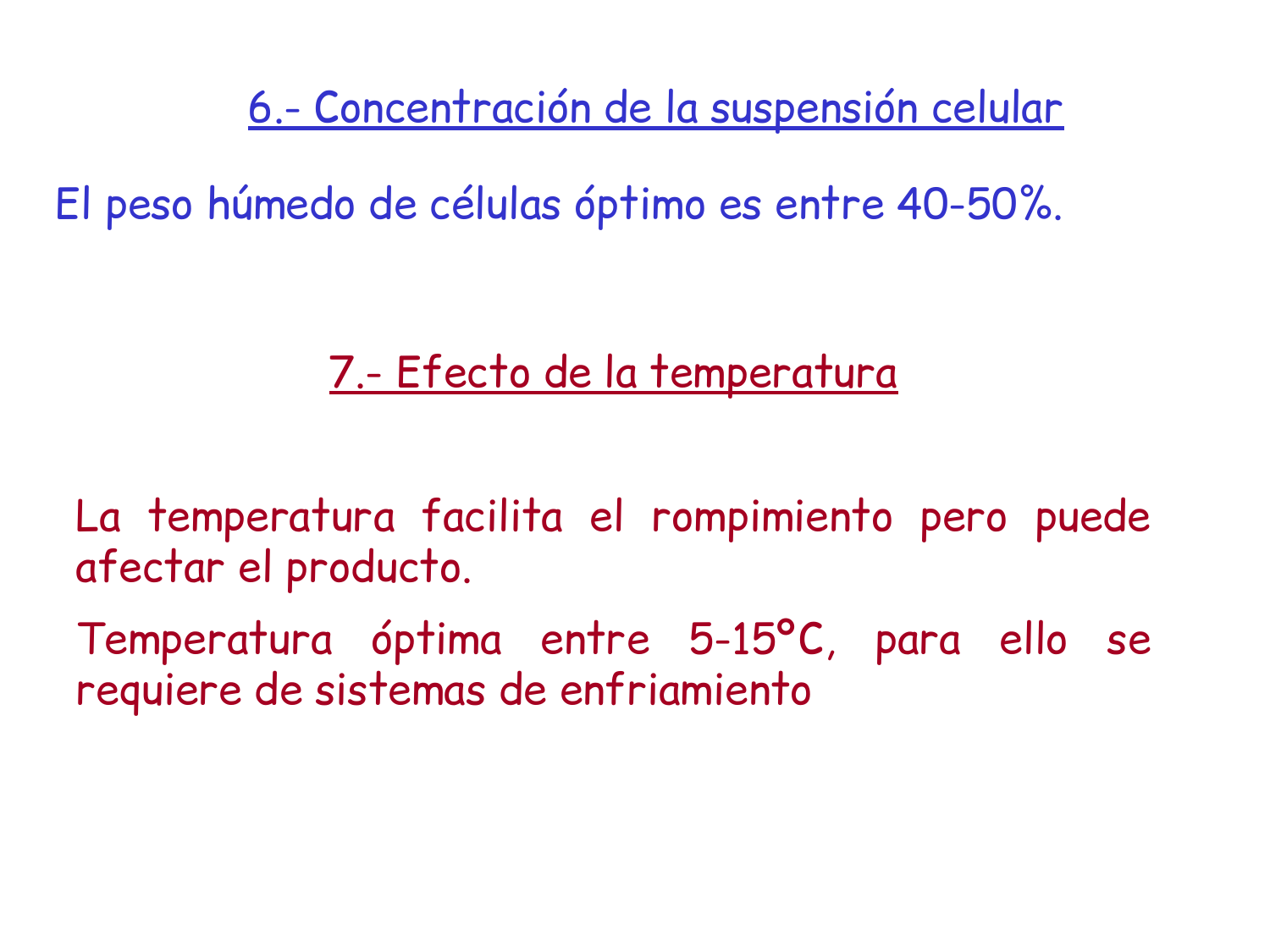

6.- Concentración de la suspensión celular

El peso húmedo de células óptimo es entre 40-50%.
7.- Efecto de la temperatura

	La temperatura facilita el rompimiento pero puede afectar el producto.
	Temperatura óptima entre 5-15ºC, para ello se requiere de sistemas de enfriamiento